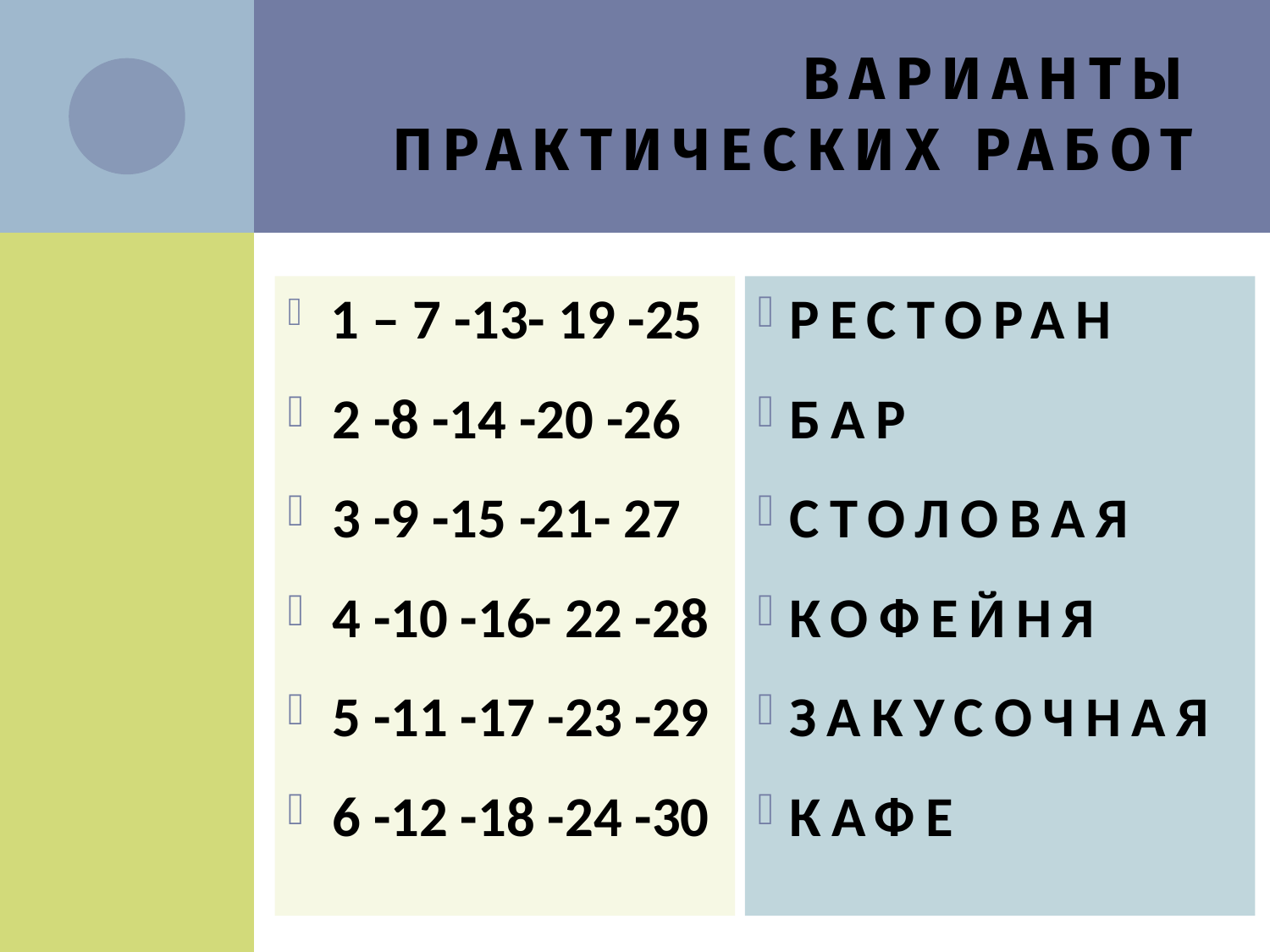

# Варианты практических работ
 1 – 7 -13- 19 -25
 2 -8 -14 -20 -26
 3 -9 -15 -21- 27
 4 -10 -16- 22 -28
 5 -11 -17 -23 -29
 6 -12 -18 -24 -30
РЕСТОРАН
БАР
СТОЛОВАЯ
КОФЕЙНЯ
ЗАКУСОЧНАЯ
КАФЕ